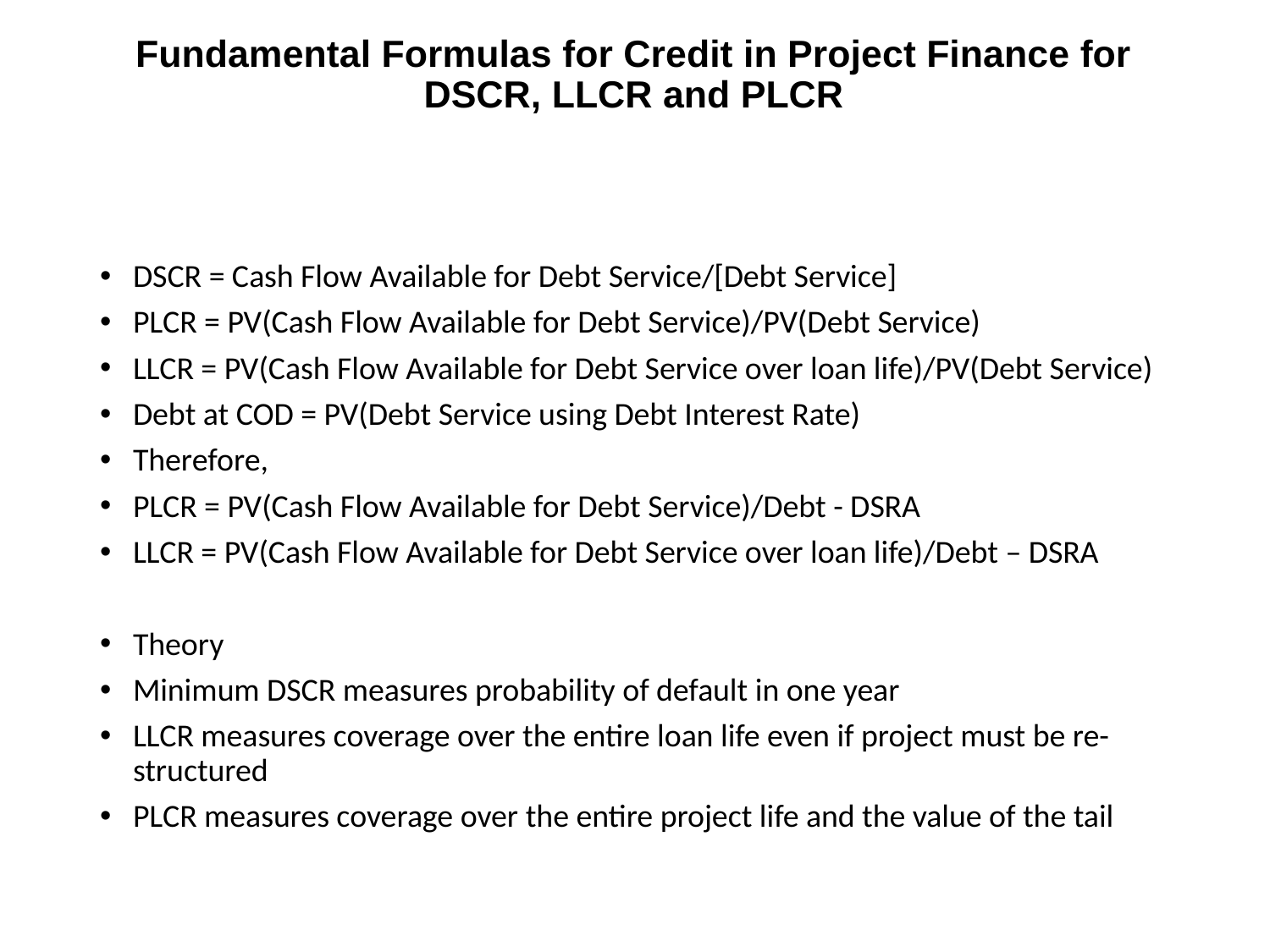

# Fundamental Formulas for Credit in Project Finance for DSCR, LLCR and PLCR
DSCR = Cash Flow Available for Debt Service/[Debt Service]
PLCR = PV(Cash Flow Available for Debt Service)/PV(Debt Service)
LLCR = PV(Cash Flow Available for Debt Service over loan life)/PV(Debt Service)
Debt at COD = PV(Debt Service using Debt Interest Rate)
Therefore,
PLCR = PV(Cash Flow Available for Debt Service)/Debt - DSRA
LLCR = PV(Cash Flow Available for Debt Service over loan life)/Debt – DSRA

Theory
Minimum DSCR measures probability of default in one year
LLCR measures coverage over the entire loan life even if project must be re-structured
PLCR measures coverage over the entire project life and the value of the tail